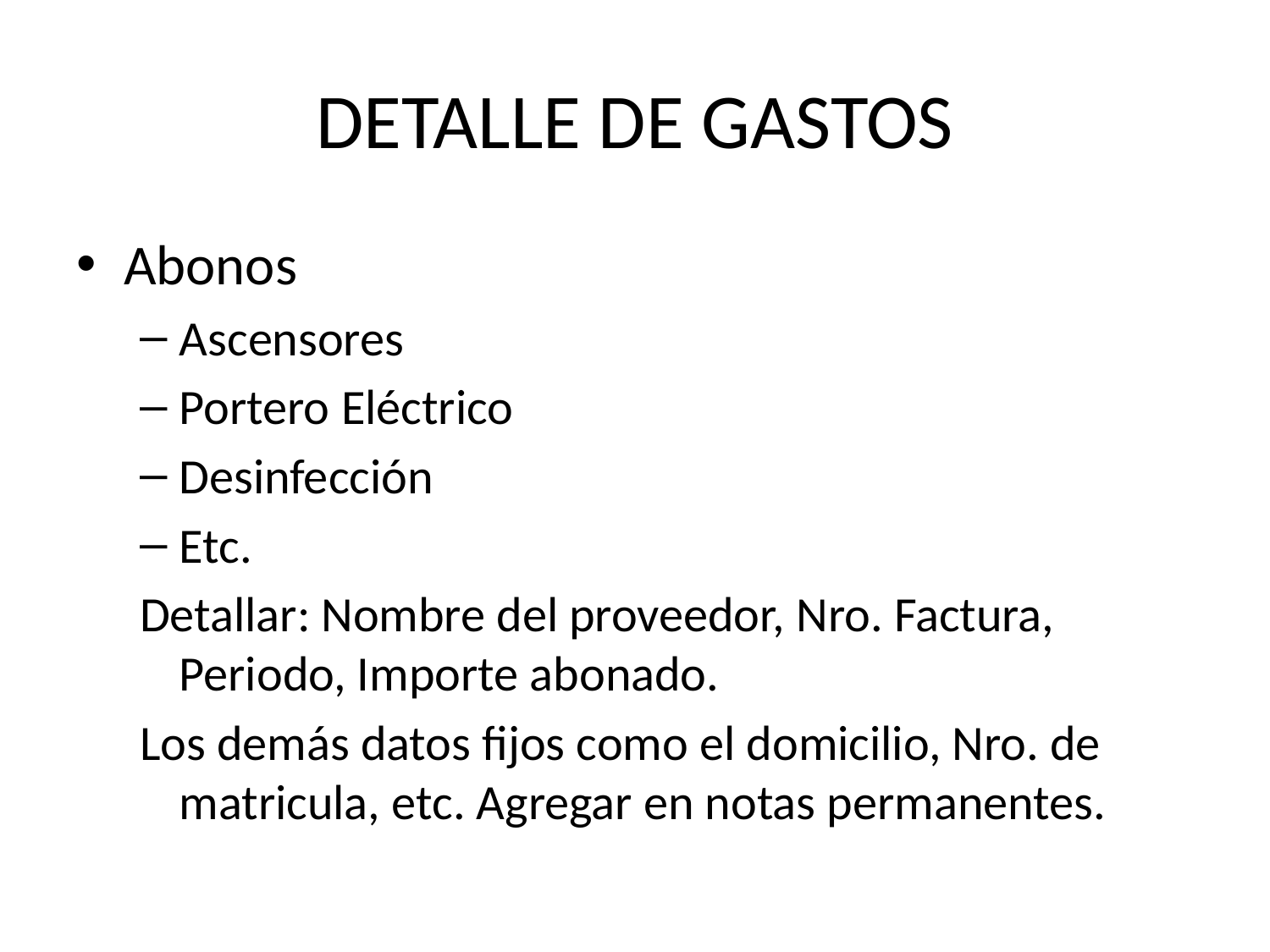

# DETALLE DE GASTOS
Abonos
Ascensores
Portero Eléctrico
Desinfección
Etc.
Detallar: Nombre del proveedor, Nro. Factura, Periodo, Importe abonado.
Los demás datos fijos como el domicilio, Nro. de matricula, etc. Agregar en notas permanentes.